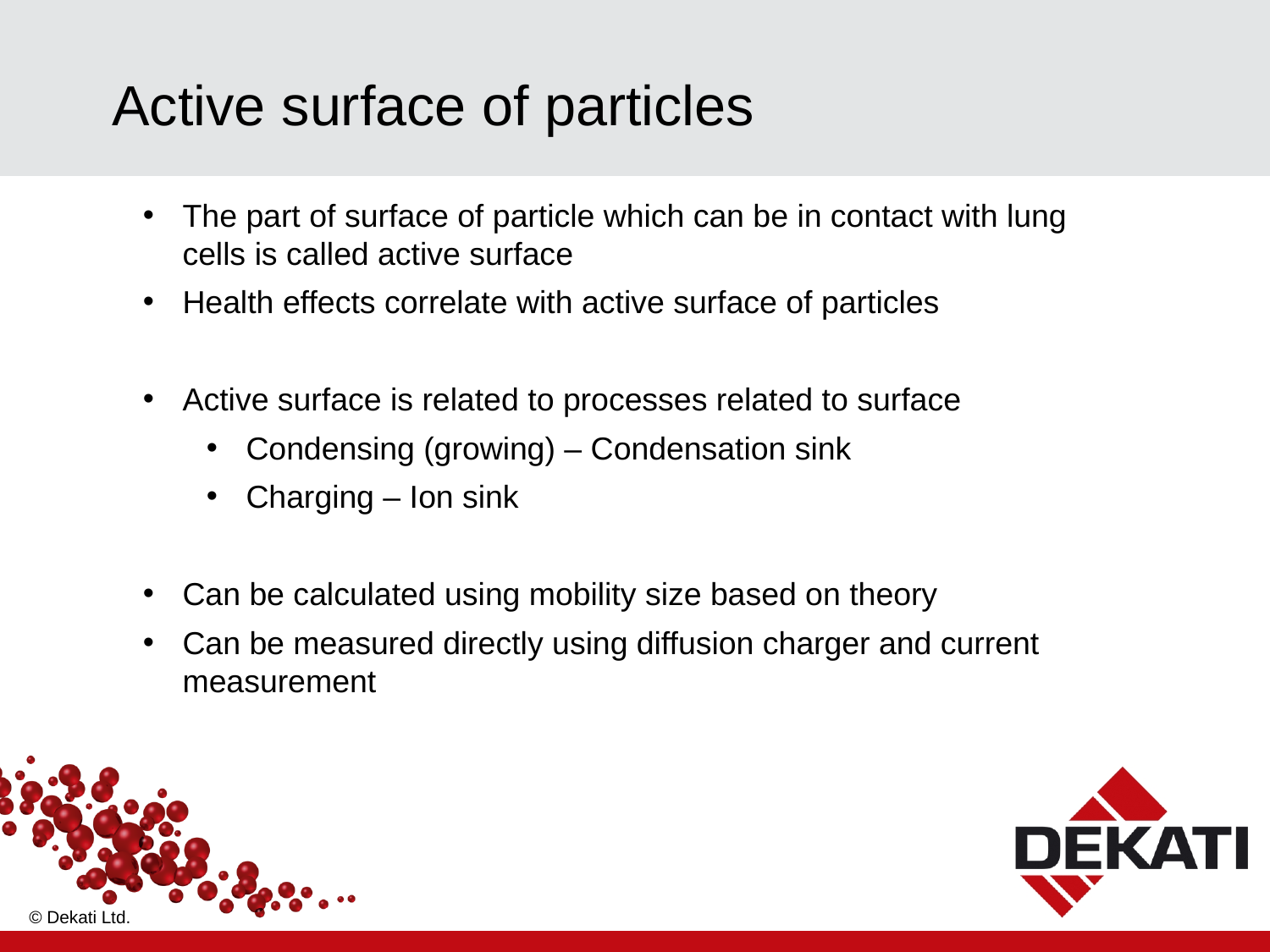

# Active surface of particles
The part of surface of particle which can be in contact with lung cells is called active surface
Health effects correlate with active surface of particles

Active surface is related to processes related to surface
Condensing (growing) – Condensation sink
Charging – Ion sink

Can be calculated using mobility size based on theory
Can be measured directly using diffusion charger and current measurement

© Dekati Ltd.